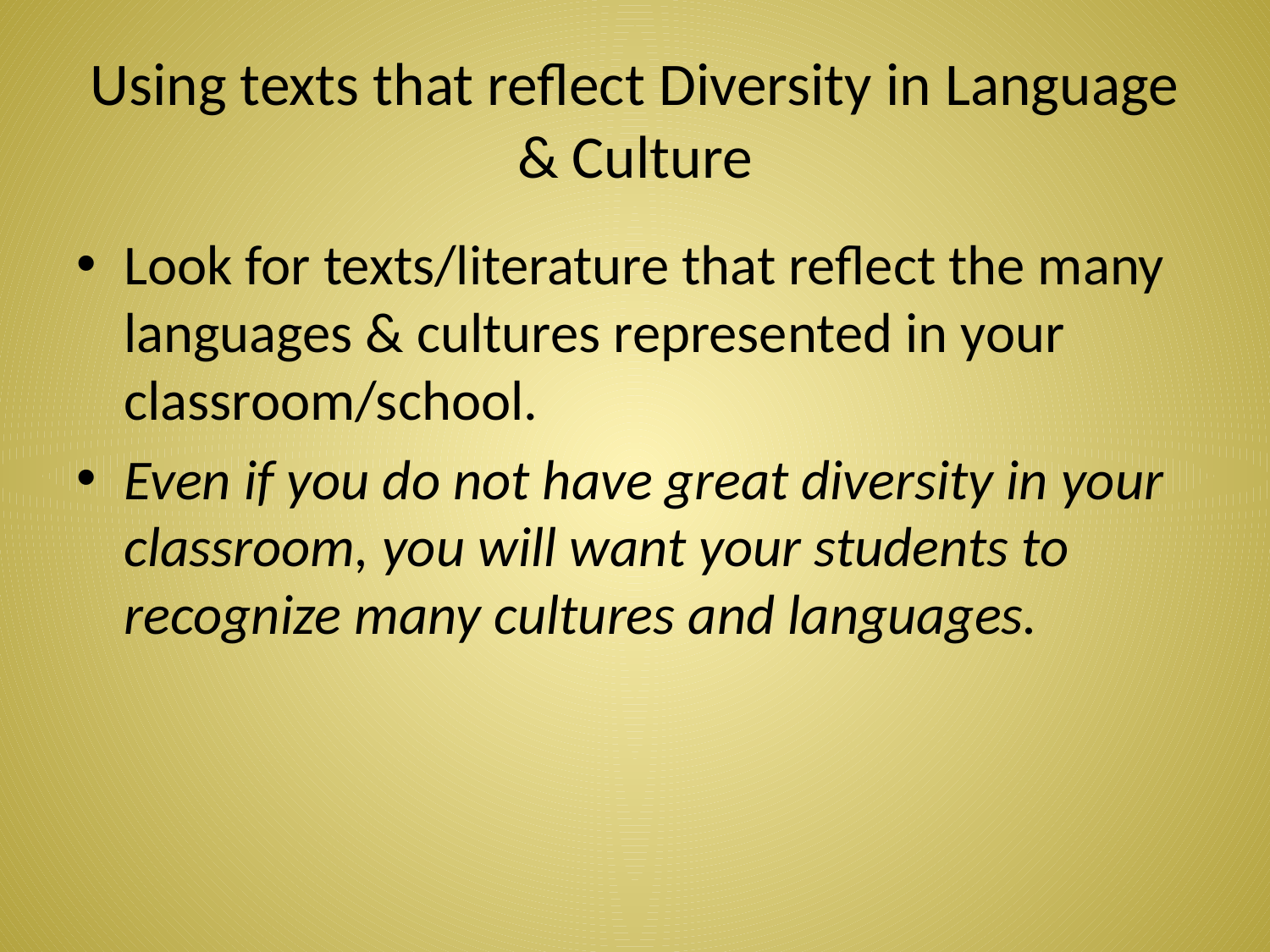

# Using texts that reflect Diversity in Language & Culture
Look for texts/literature that reflect the many languages & cultures represented in your classroom/school.
Even if you do not have great diversity in your classroom, you will want your students to recognize many cultures and languages.